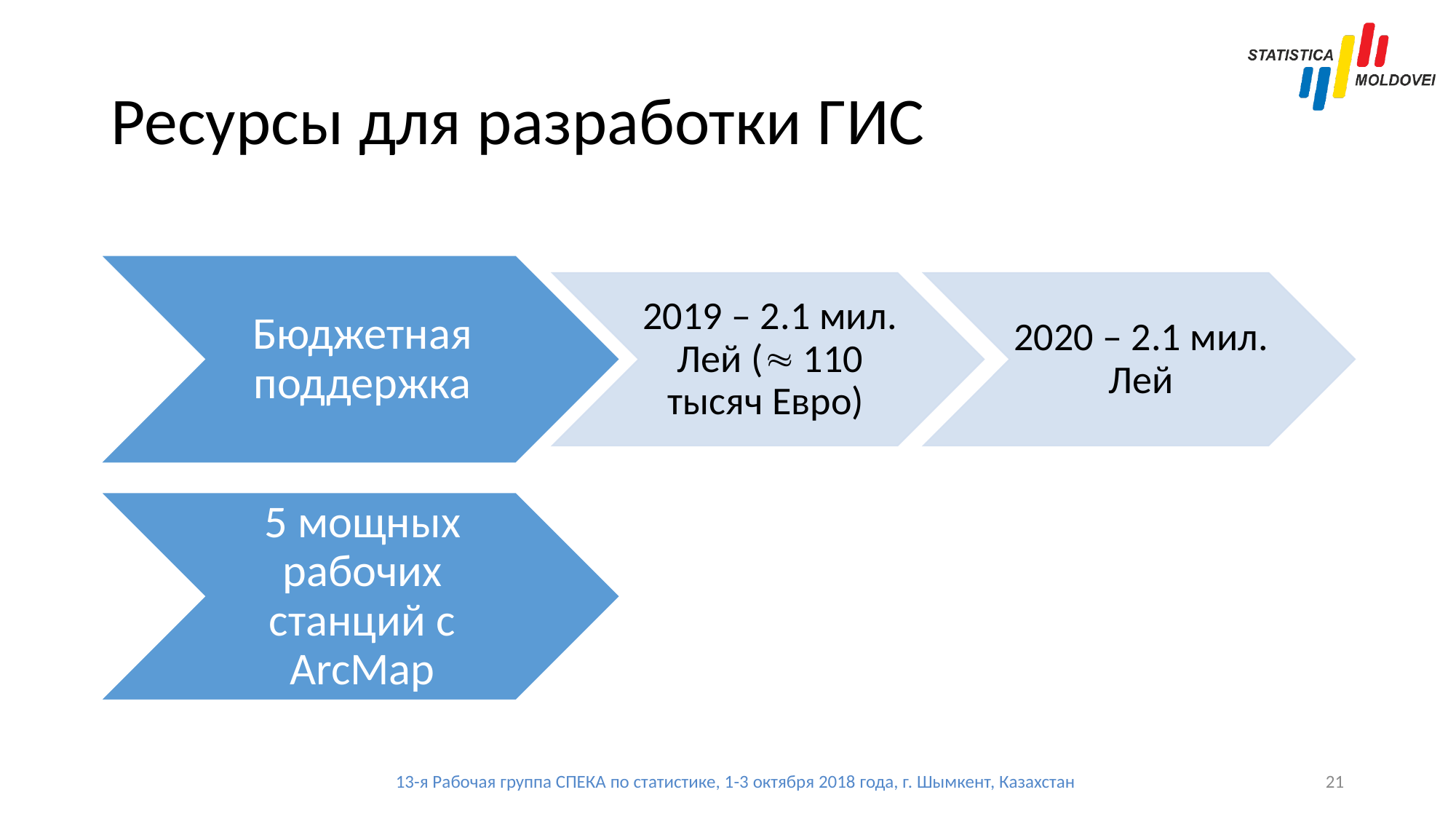

# Ресурсы для разработки ГИС
Бюджетная поддержка
2019 – 2.1 мил. Лей (≈ 110 тысяч Евро)
2020 – 2.1 мил. Лей
5 мощных рабочих станций с ArcMap
13-я Рабочая группа СПЕКА по статистике, 1-3 октября 2018 года, г. Шымкент, Казахстан
21